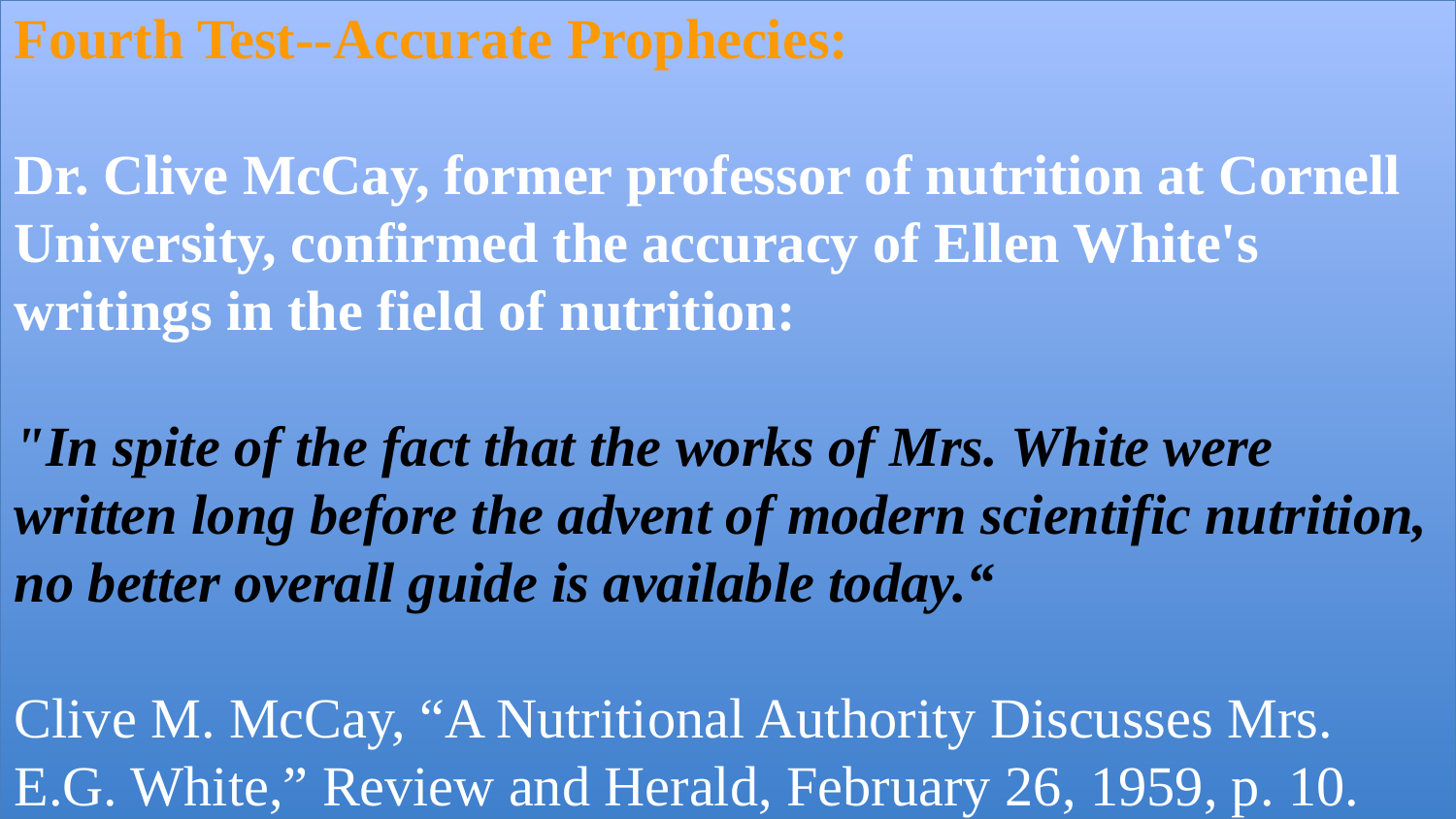

Fourth Test--Accurate Prophecies:

Dr. Clive McCay, former professor of nutrition at Cornell University, confirmed the accuracy of Ellen White's writings in the field of nutrition:

"In spite of the fact that the works of Mrs. White were written long before the advent of modern scientific nutrition, no better overall guide is available today.“

Clive M. McCay, “A Nutritional Authority Discusses Mrs. E.G. White,” Review and Herald, February 26, 1959, p. 10.
#